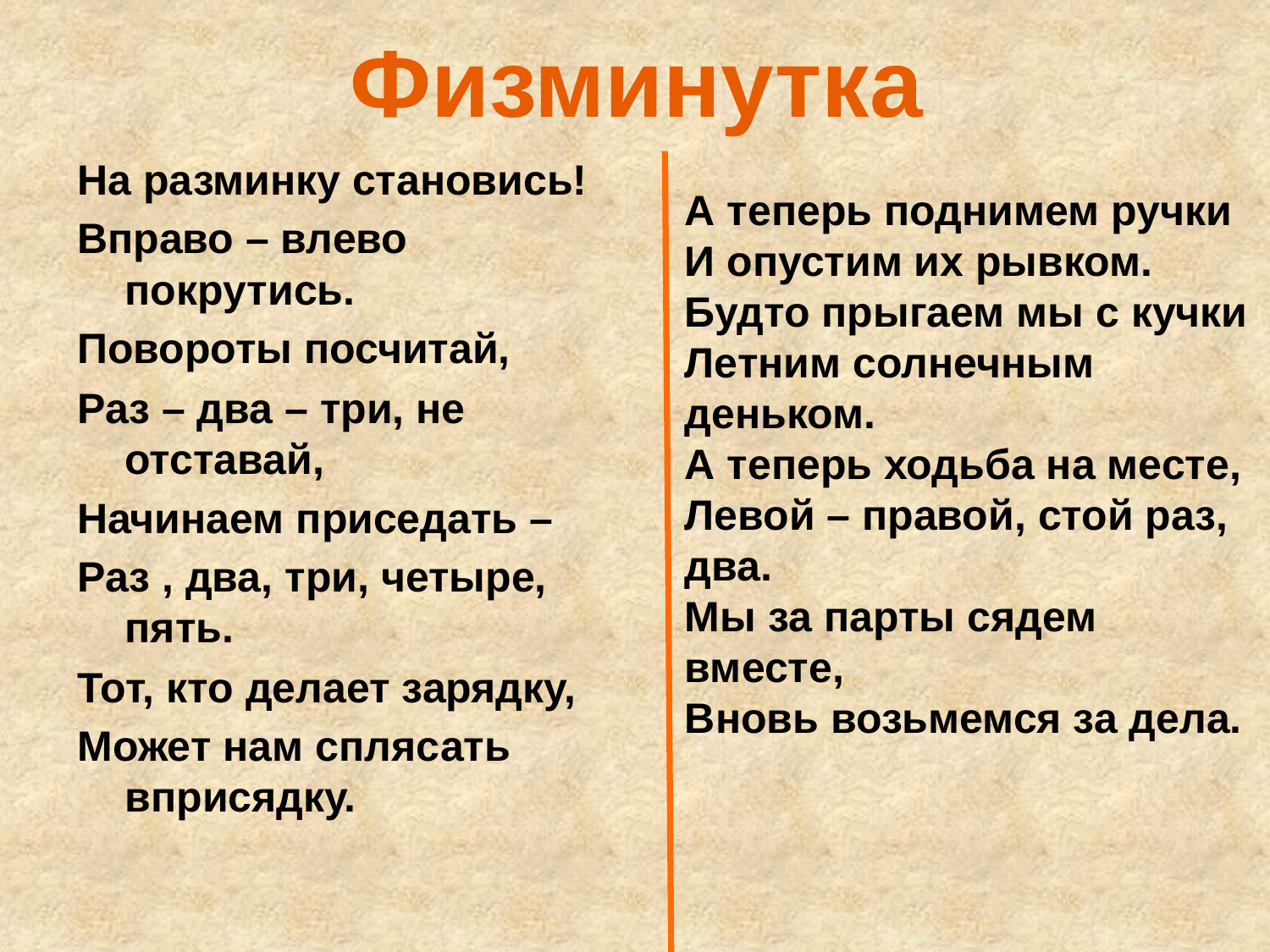

Физминутка

А теперь поднимем ручки
И опустим их рывком.
Будто прыгаем мы с кучки
Летним солнечным деньком.
А теперь ходьба на месте,
Левой – правой, стой раз, два.
Мы за парты сядем вместе,
Вновь возьмемся за дела.
На разминку становись!
Вправо – влево покрутись.
Повороты посчитай,
Раз – два – три, не отставай,
Начинаем приседать –
Раз , два, три, четыре, пять.
Тот, кто делает зарядку,
Может нам сплясать вприсядку.